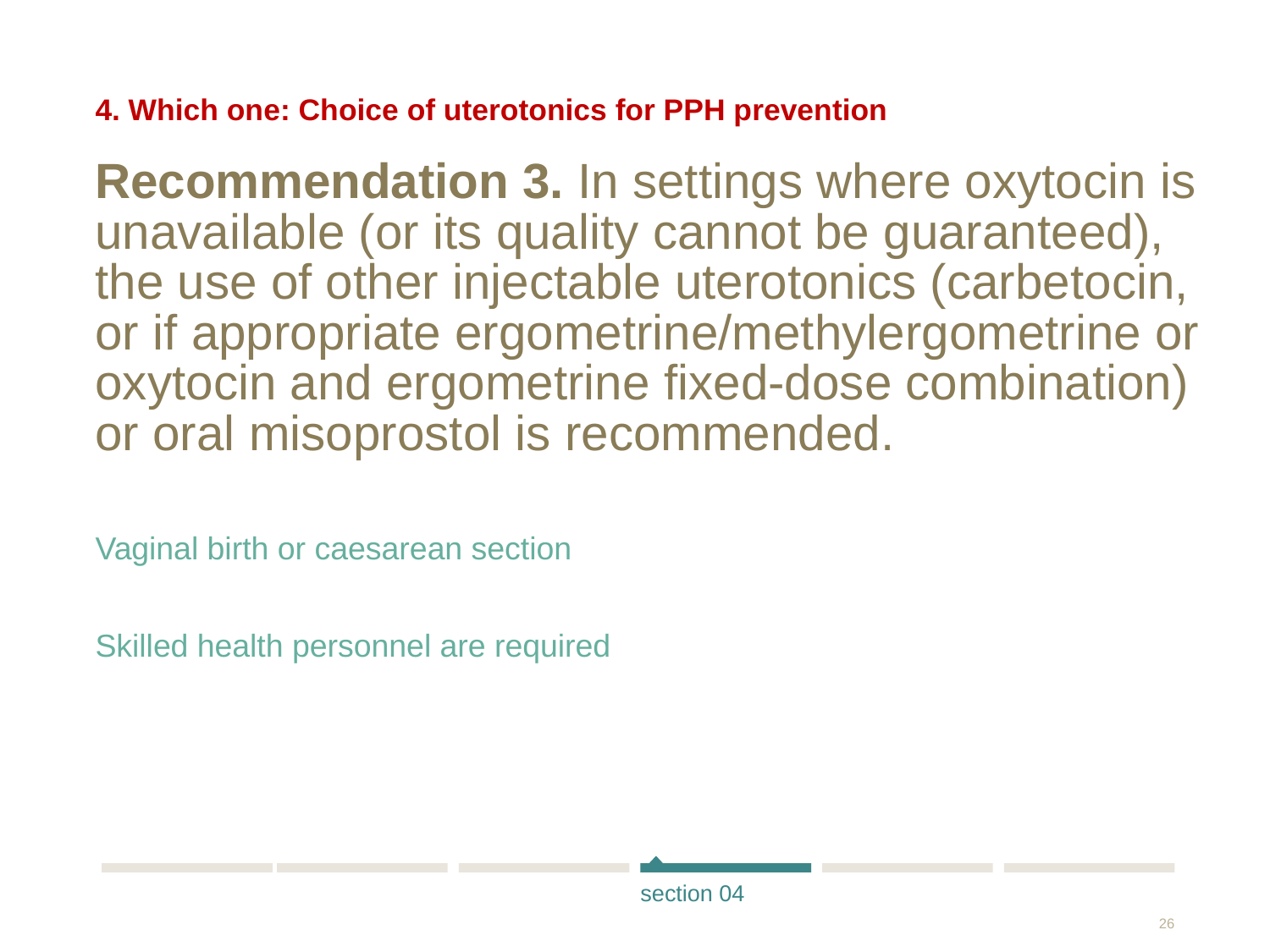

4. Which one: Choice of uterotonics for PPH prevention
# Recommendation 3. In settings where oxytocin is unavailable (or its quality cannot be guaranteed), the use of other injectable uterotonics (carbetocin, or if appropriate ergometrine/methylergometrine or oxytocin and ergometrine fixed-dose combination) or oral misoprostol is recommended.
Vaginal birth or caesarean section

Skilled health personnel are required

section 04